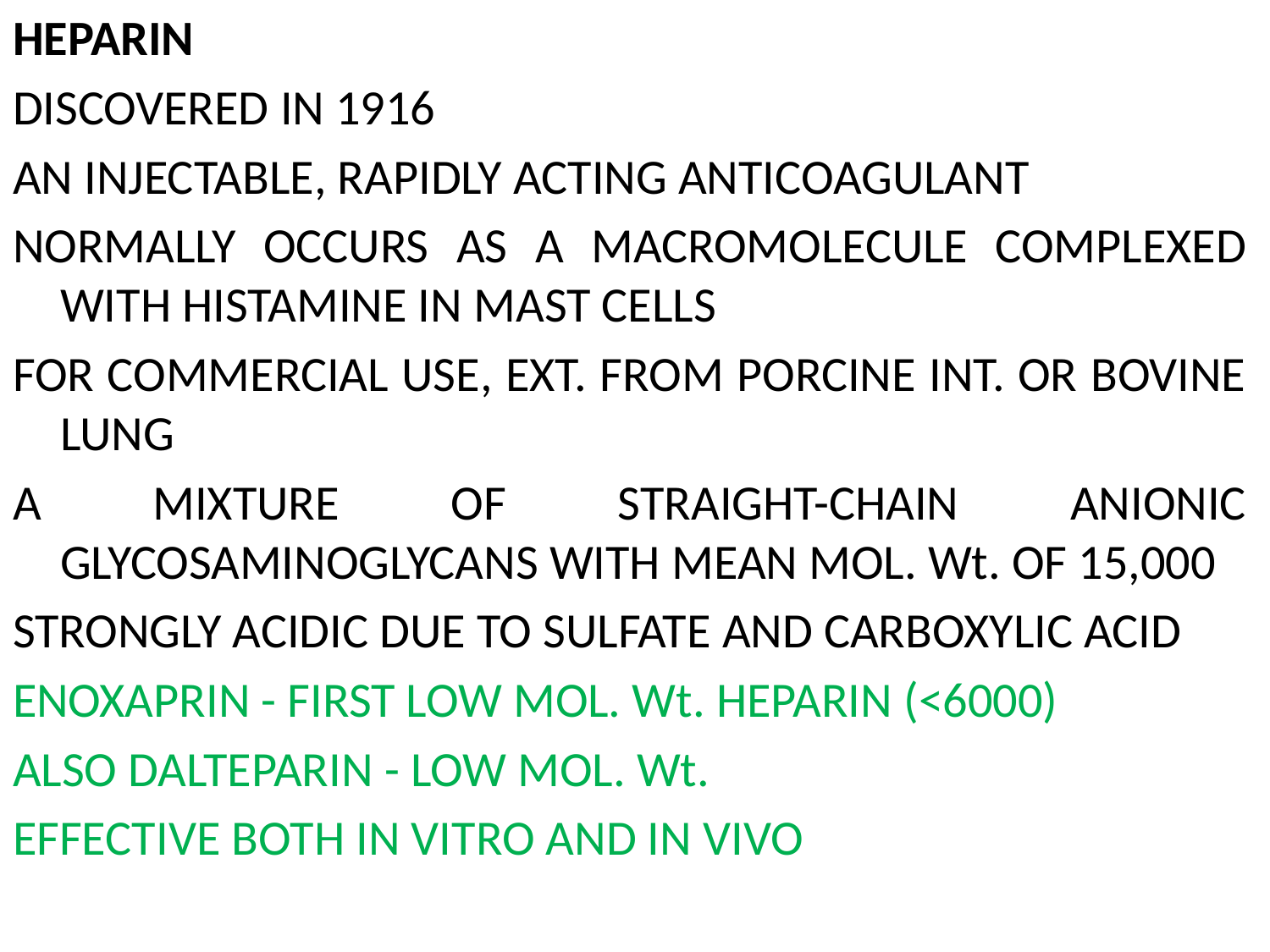

HEPARIN
DISCOVERED IN 1916
AN INJECTABLE, RAPIDLY ACTING ANTICOAGULANT
NORMALLY OCCURS AS A MACROMOLECULE COMPLEXED WITH HISTAMINE IN MAST CELLS
FOR COMMERCIAL USE, EXT. FROM PORCINE INT. OR BOVINE LUNG
A MIXTURE OF STRAIGHT-CHAIN ANIONIC GLYCOSAMINOGLYCANS WITH MEAN MOL. Wt. OF 15,000
STRONGLY ACIDIC DUE TO SULFATE AND CARBOXYLIC ACID
ENOXAPRIN - FIRST LOW MOL. Wt. HEPARIN (<6000)
ALSO DALTEPARIN - LOW MOL. Wt.
EFFECTIVE BOTH IN VITRO AND IN VIVO